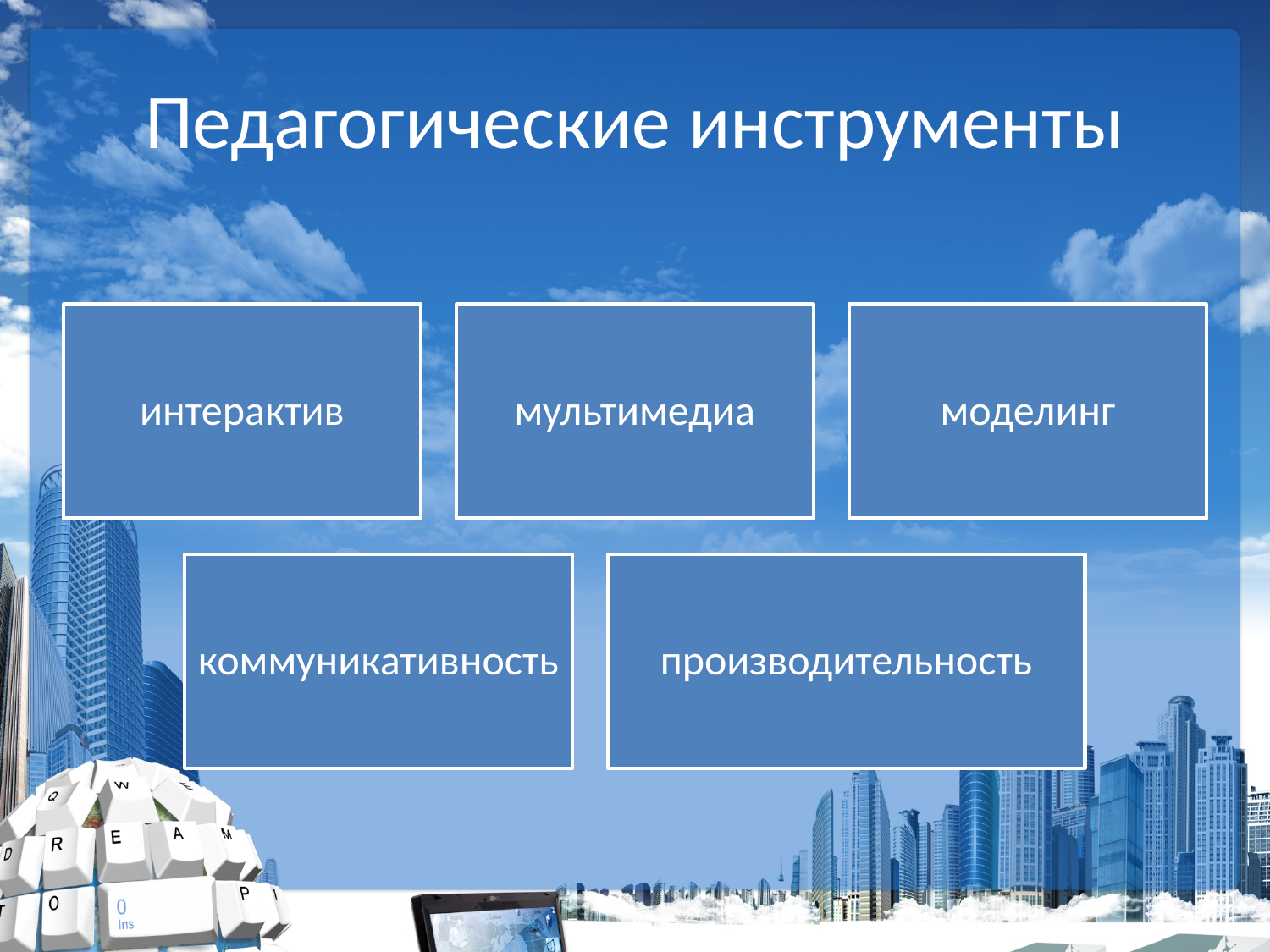

# Педагогические инструменты
интерактив
мультимедиа
моделинг
коммуникативность
производительность